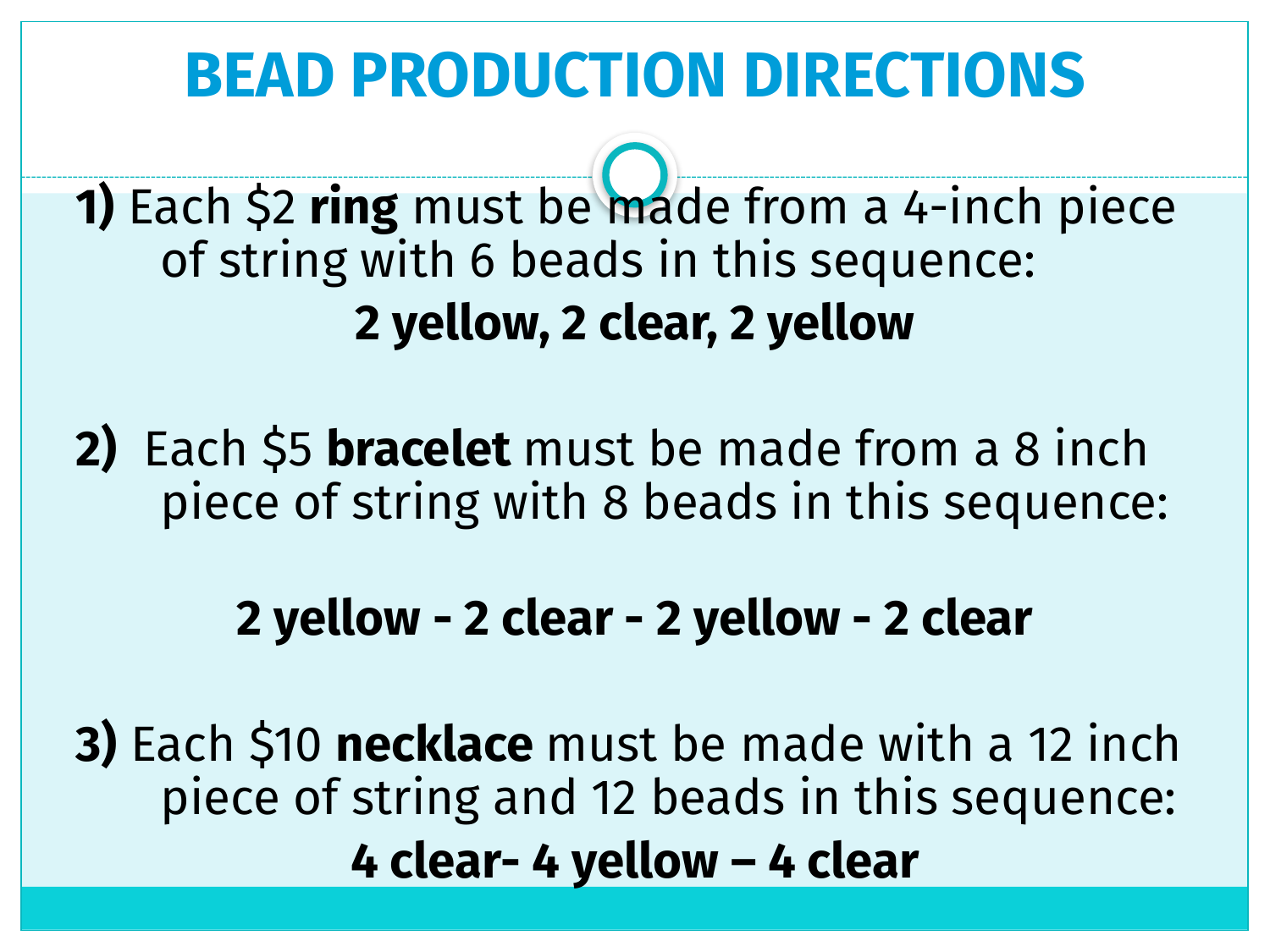

# BEAD PRODUCTION DIRECTIONS

1) Each $2 ring must be made from a 4-inch piece of string with 6 beads in this sequence:
2 yellow, 2 clear, 2 yellow

2)  Each $5 bracelet must be made from a 8 inch piece of string with 8 beads in this sequence:
2 yellow - 2 clear - 2 yellow - 2 clear

3) Each $10 necklace must be made with a 12 inch piece of string and 12 beads in this sequence:
4 clear- 4 yellow – 4 clear